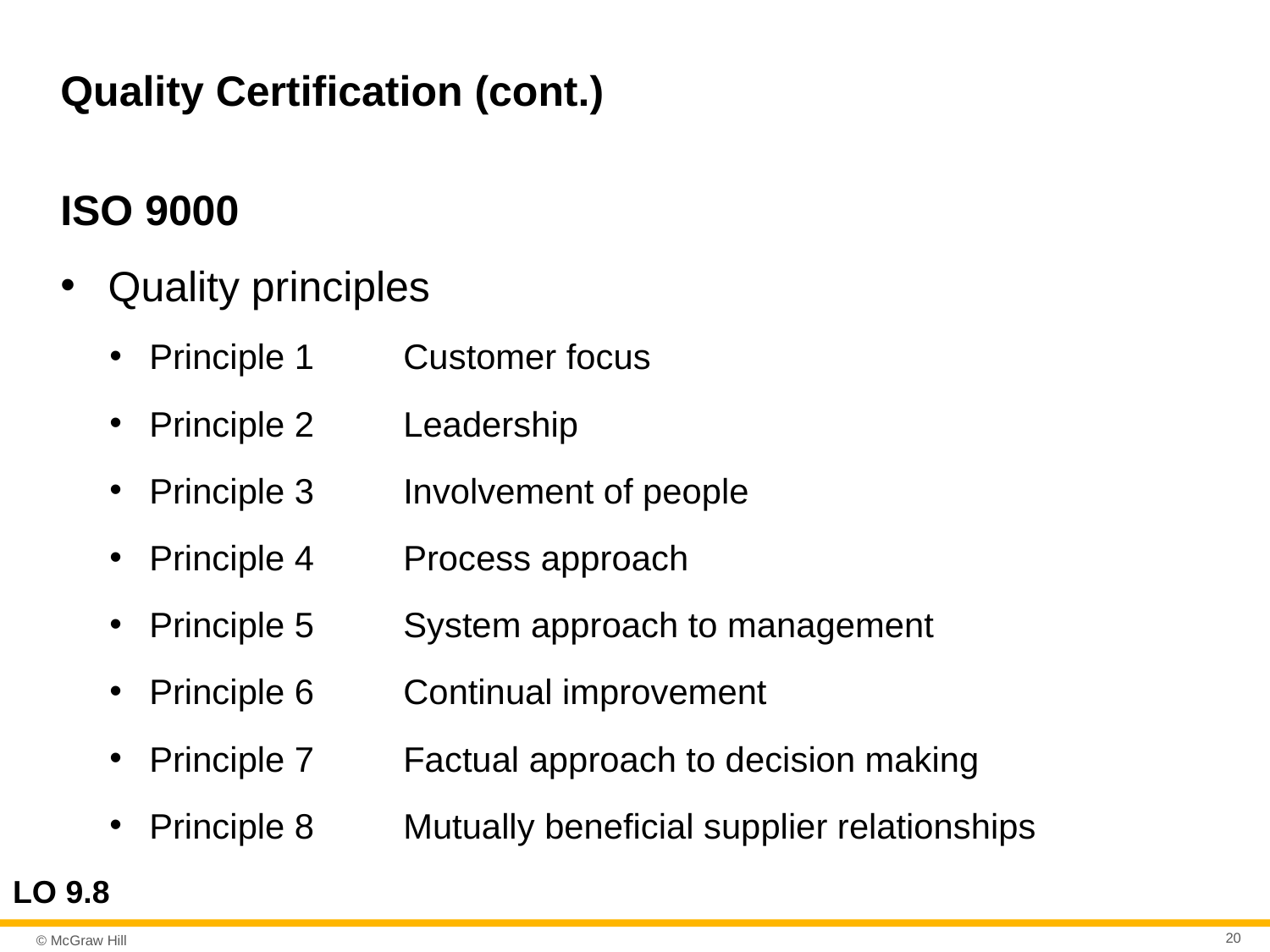

# Quality Certification (cont.)
ISO 9000
Quality principles
Principle 1	Customer focus
Principle 2	Leadership
Principle 3	Involvement of people
Principle 4	Process approach
Principle 5	System approach to management
Principle 6	Continual improvement
Principle 7	Factual approach to decision making
Principle 8	Mutually beneficial supplier relationships
LO 9.8